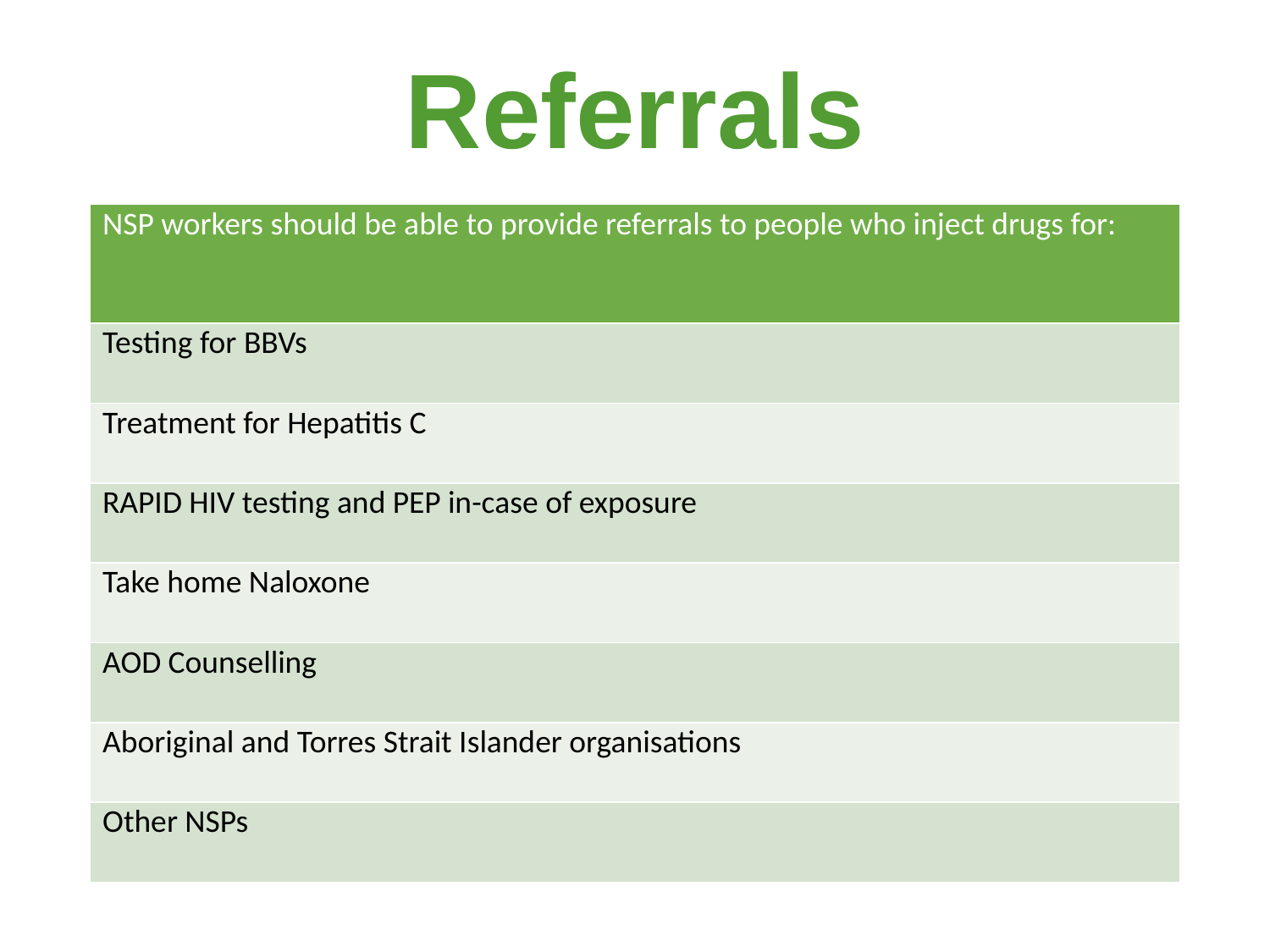

# Referrals
| NSP workers should be able to provide referrals to people who inject drugs for: |
| --- |
| Testing for BBVs |
| Treatment for Hepatitis C |
| RAPID HIV testing and PEP in-case of exposure |
| Take home Naloxone |
| AOD Counselling |
| Aboriginal and Torres Strait Islander organisations |
| Other NSPs |